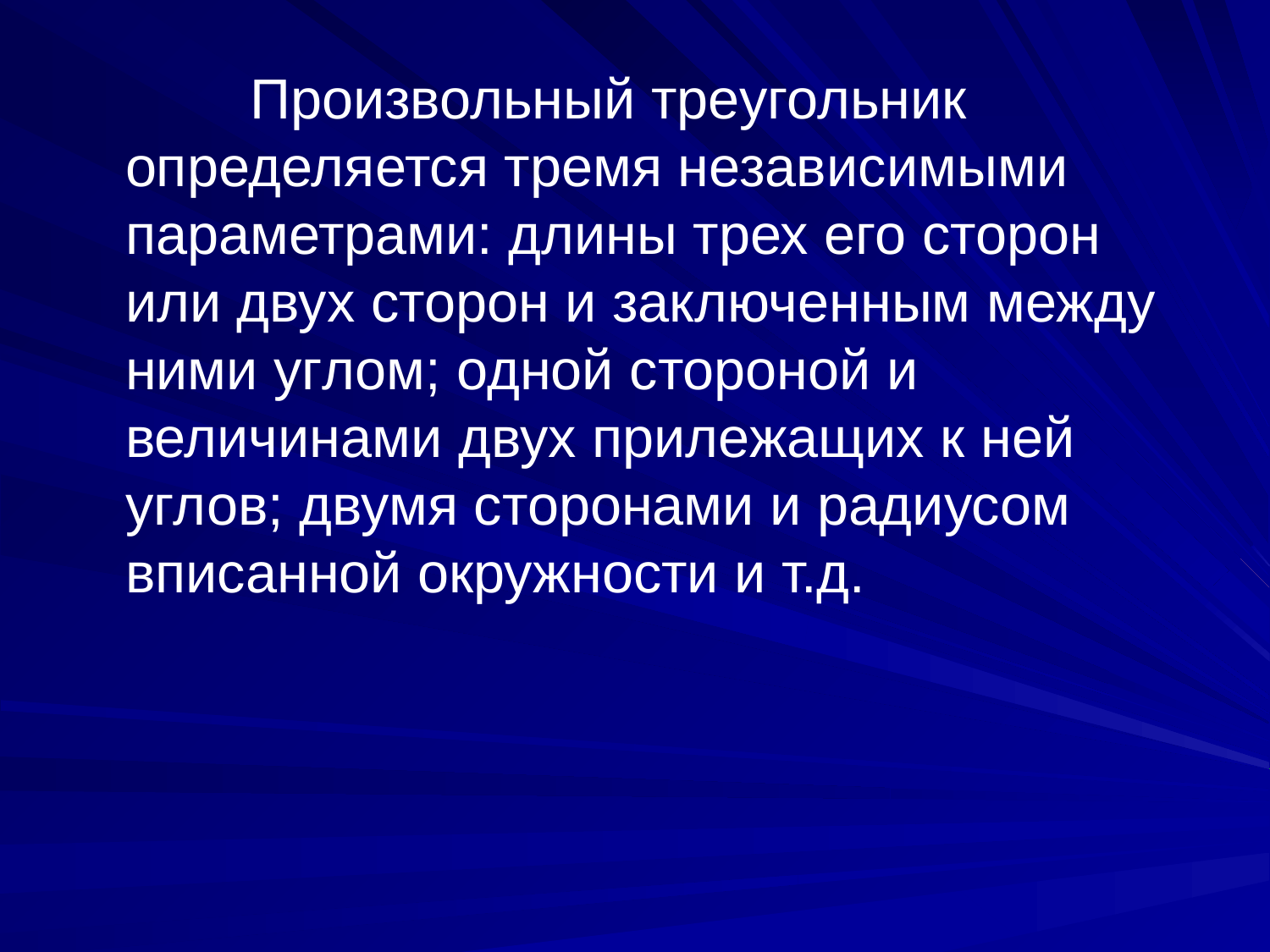

Произвольный треугольник определяется тремя независимыми параметрами: длины трех его сторон или двух сторон и заключенным между ними углом; одной стороной и величинами двух прилежащих к ней углов; двумя сторонами и радиусом вписанной окружности и т.д.